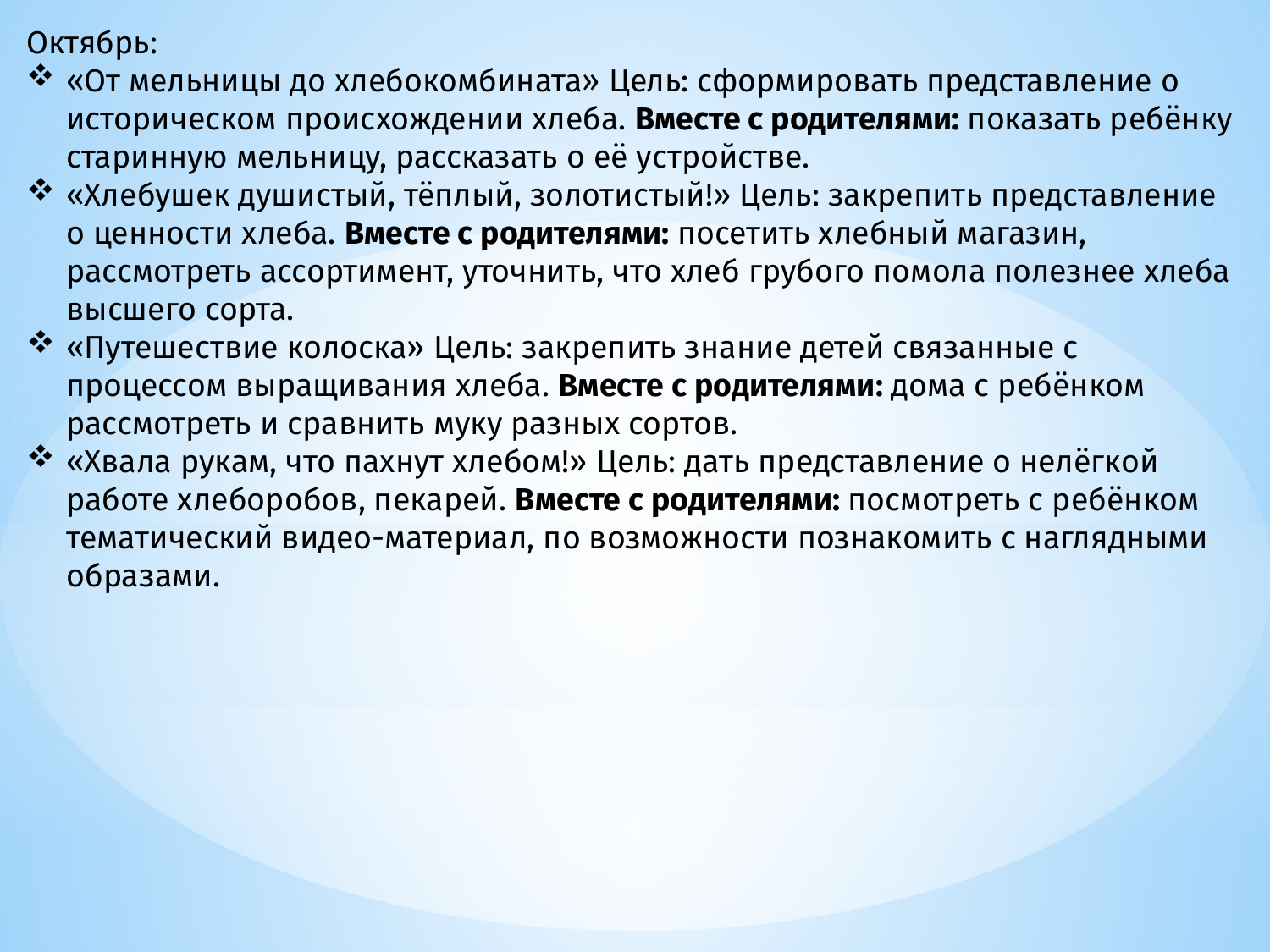

Октябрь:
«От мельницы до хлебокомбината» Цель: сформировать представление о историческом происхождении хлеба. Вместе с родителями: показать ребёнку старинную мельницу, рассказать о её устройстве.
«Хлебушек душистый, тёплый, золотистый!» Цель: закрепить представление о ценности хлеба. Вместе с родителями: посетить хлебный магазин, рассмотреть ассортимент, уточнить, что хлеб грубого помола полезнее хлеба высшего сорта.
«Путешествие колоска» Цель: закрепить знание детей связанные с процессом выращивания хлеба. Вместе с родителями: дома с ребёнком рассмотреть и сравнить муку разных сортов.
«Хвала рукам, что пахнут хлебом!» Цель: дать представление о нелёгкой работе хлеборобов, пекарей. Вместе с родителями: посмотреть с ребёнком тематический видео-материал, по возможности познакомить с наглядными образами.